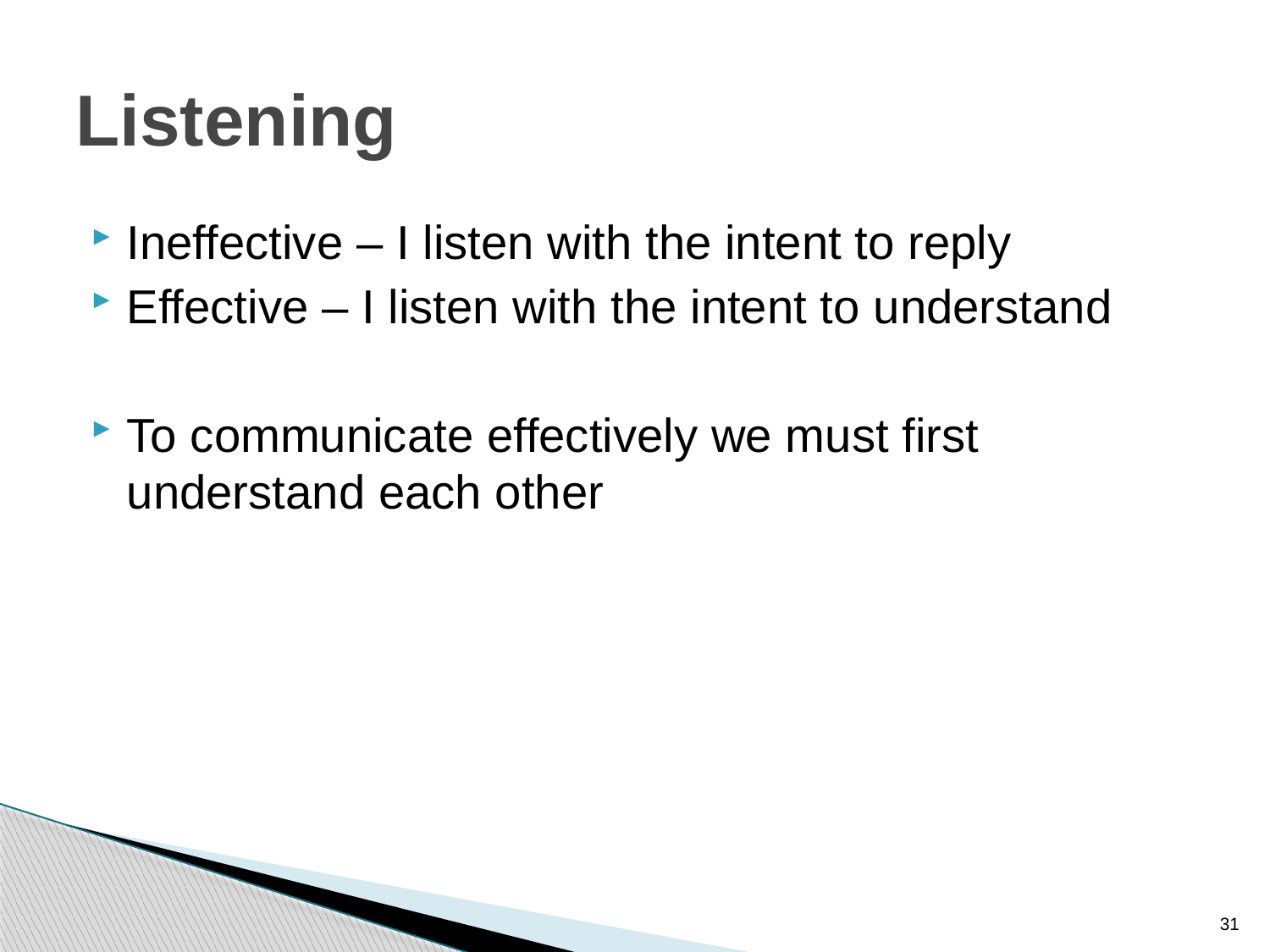

# Listening
Ineffective – I listen with the intent to reply
Effective – I listen with the intent to understand

To communicate effectively we must first understand each other
31